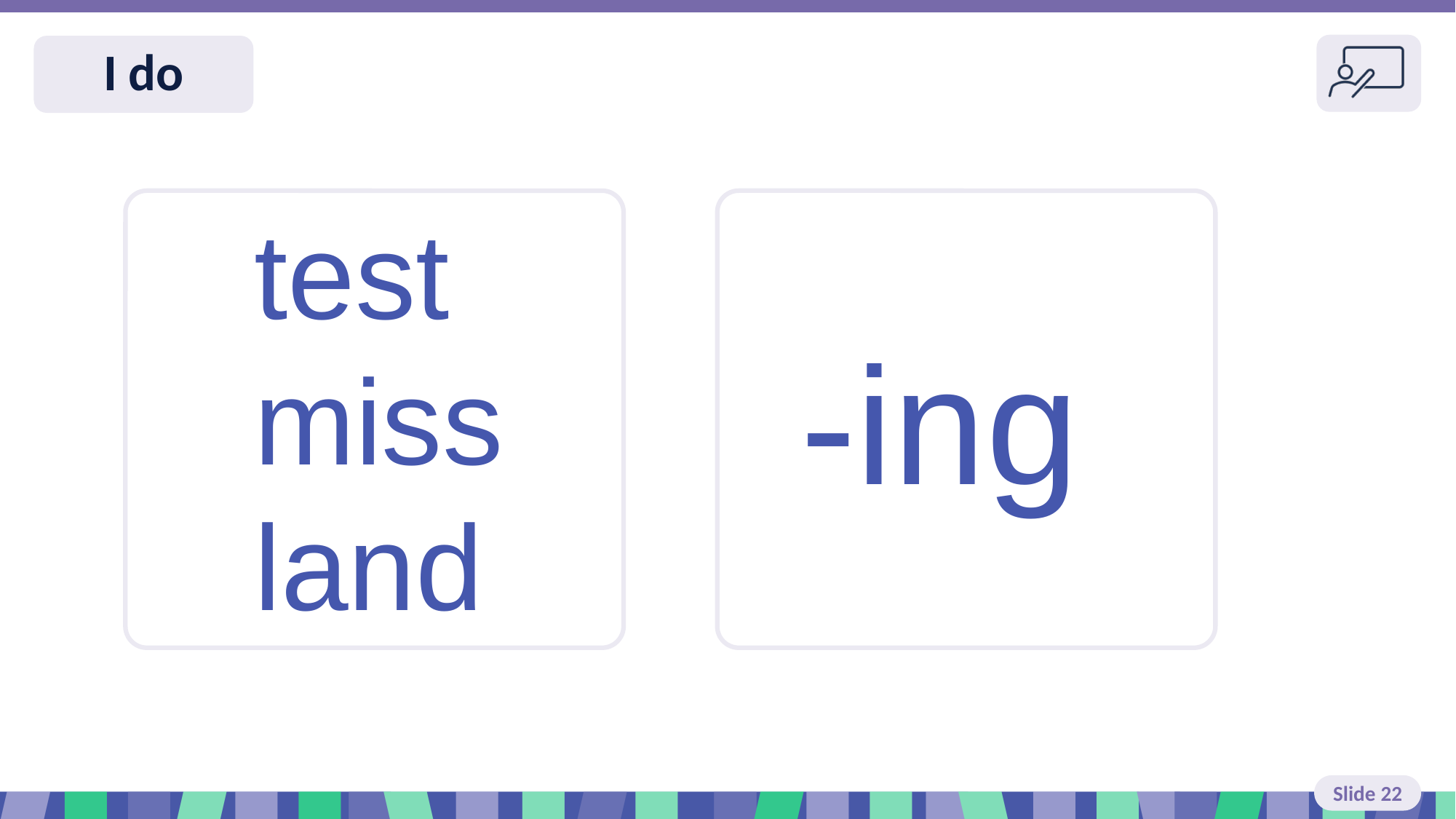

Slide 22 I do

test
miss
land
-ing